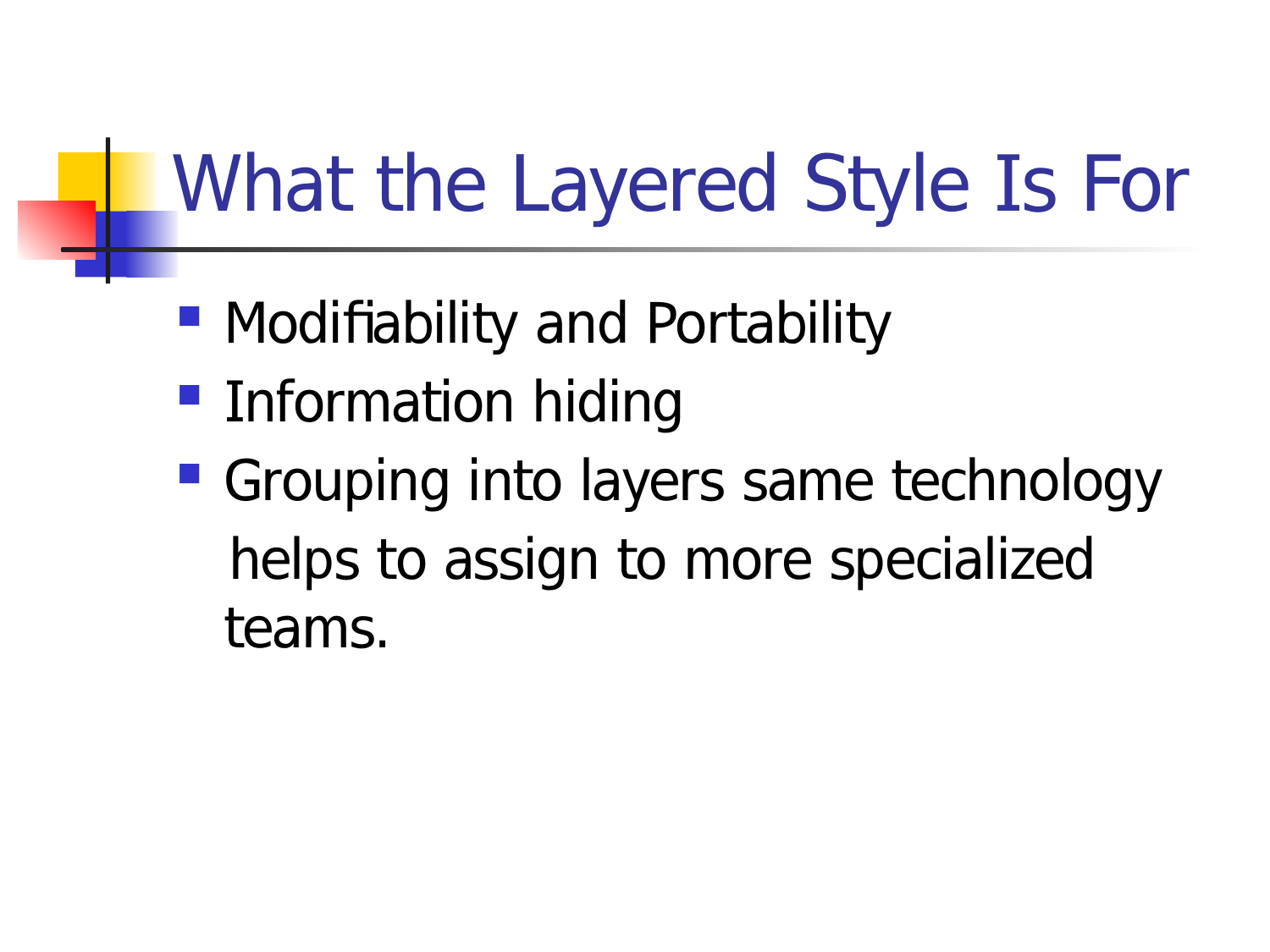

# What the Layered Style Is For
Modifiability and Portability
Information hiding
Grouping into layers same technology
   helps to assign to more specialized teams.